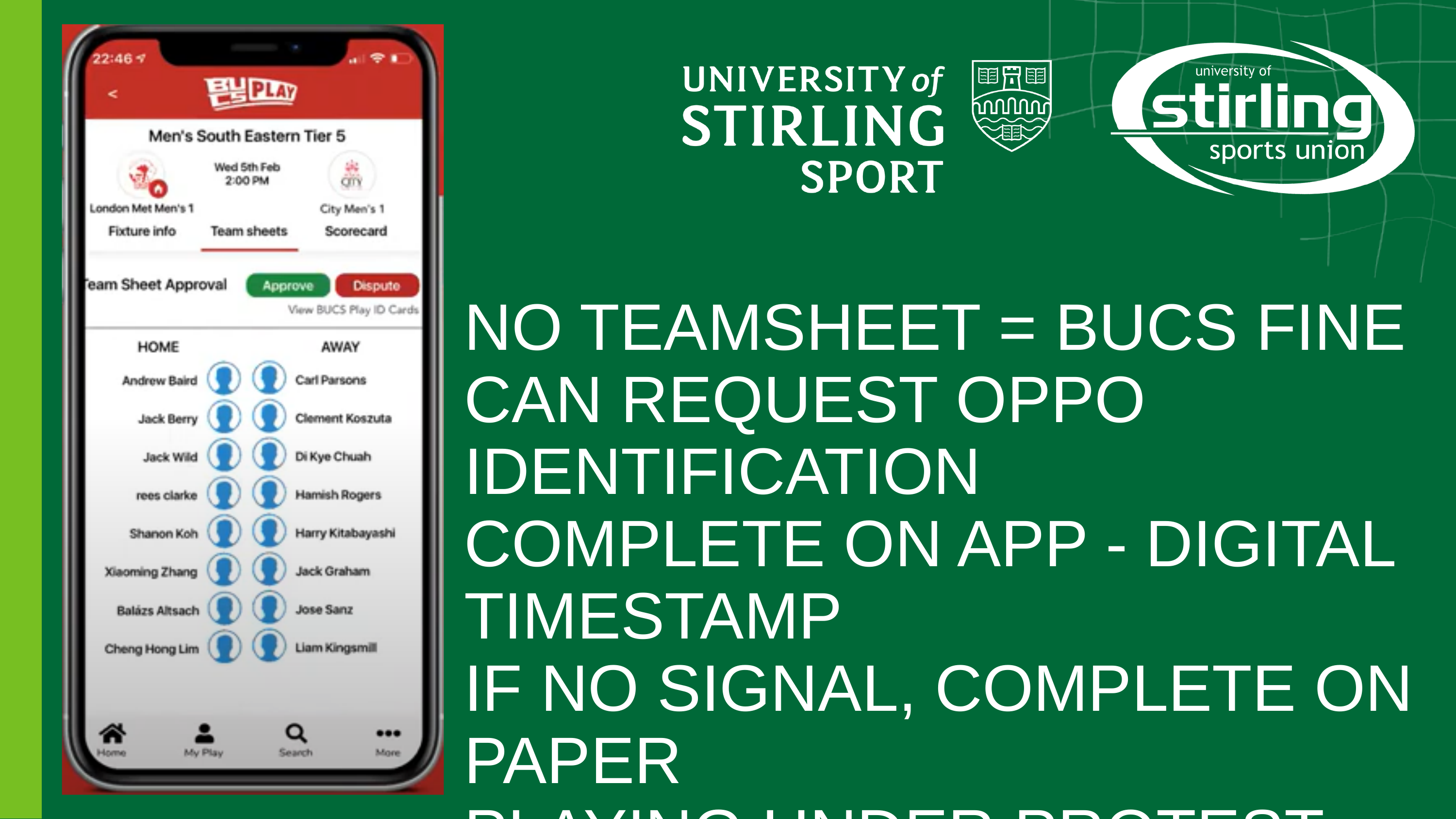

NO TEAMSHEET = BUCS FINE
CAN REQUEST OPPO IDENTIFICATION
COMPLETE ON APP - DIGITAL TIMESTAMP
IF NO SIGNAL, COMPLETE ON PAPER
PLAYING UNDER PROTEST - CONTACT US!
PUP ONLY ON PAPER